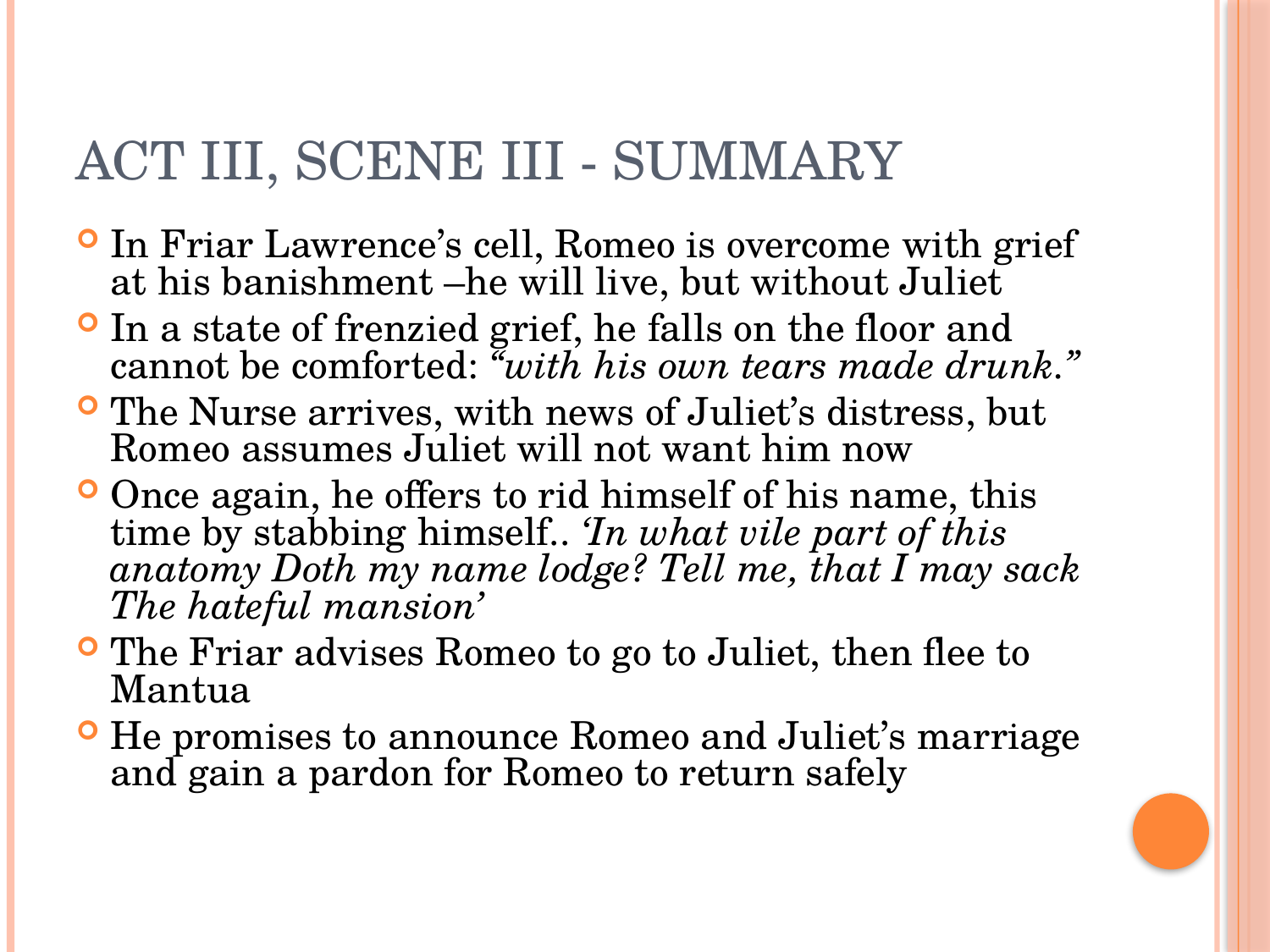

# Act III, Scene iii - Summary
In Friar Lawrence’s cell, Romeo is overcome with grief at his banishment –he will live, but without Juliet
In a state of frenzied grief, he falls on the floor and cannot be comforted: “with his own tears made drunk.”
The Nurse arrives, with news of Juliet’s distress, but Romeo assumes Juliet will not want him now
Once again, he offers to rid himself of his name, this time by stabbing himself.. ‘In what vile part of this anatomy Doth my name lodge? Tell me, that I may sack The hateful mansion’
The Friar advises Romeo to go to Juliet, then flee to Mantua
He promises to announce Romeo and Juliet’s marriage and gain a pardon for Romeo to return safely